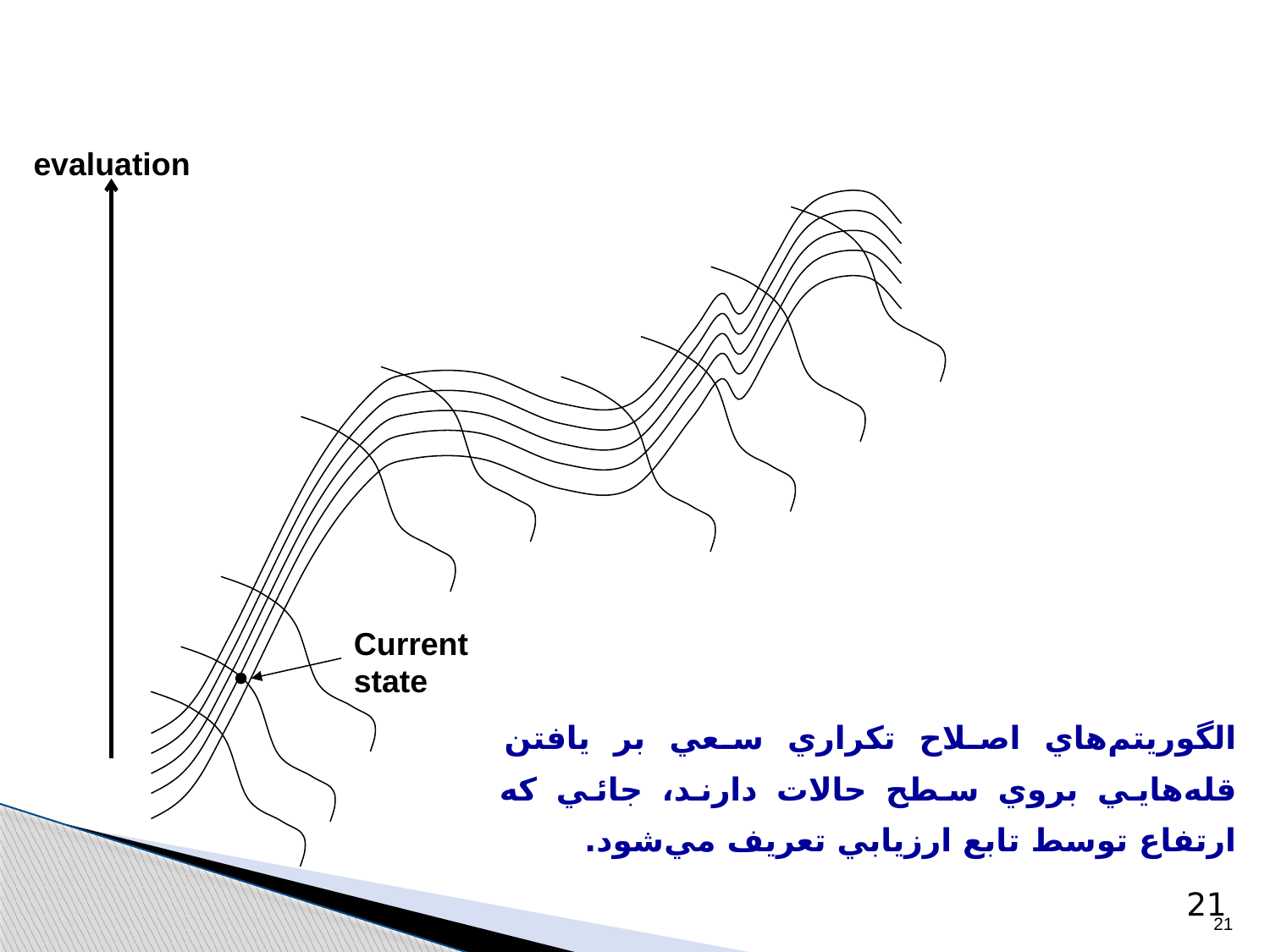

# الگوريتم‌هاي اصلاح تکراري
evaluation

Current
state

الگوريتم‌هاي اصلاح تکراري سعي بر يافتن قله‌هايي بروي سطح حالات دارند، جائي که ارتفاع توسط تابع ارزيابي تعريف مي‌شود.
21